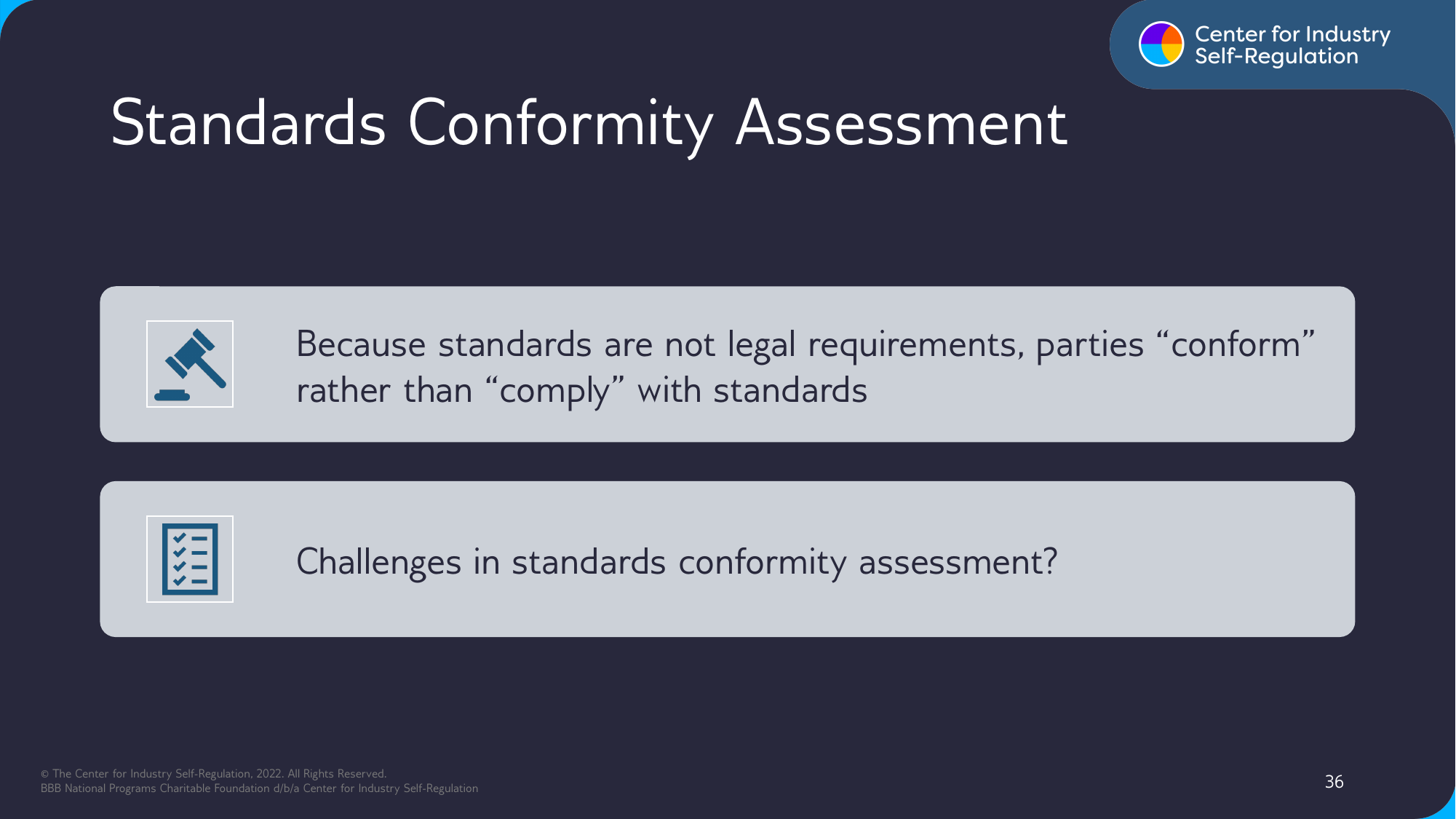

# Standards Conformity Assessment
Because standards are not legal requirements, parties “conform” rather than “comply” with standards​
Challenges in standards conformity assessment?
36